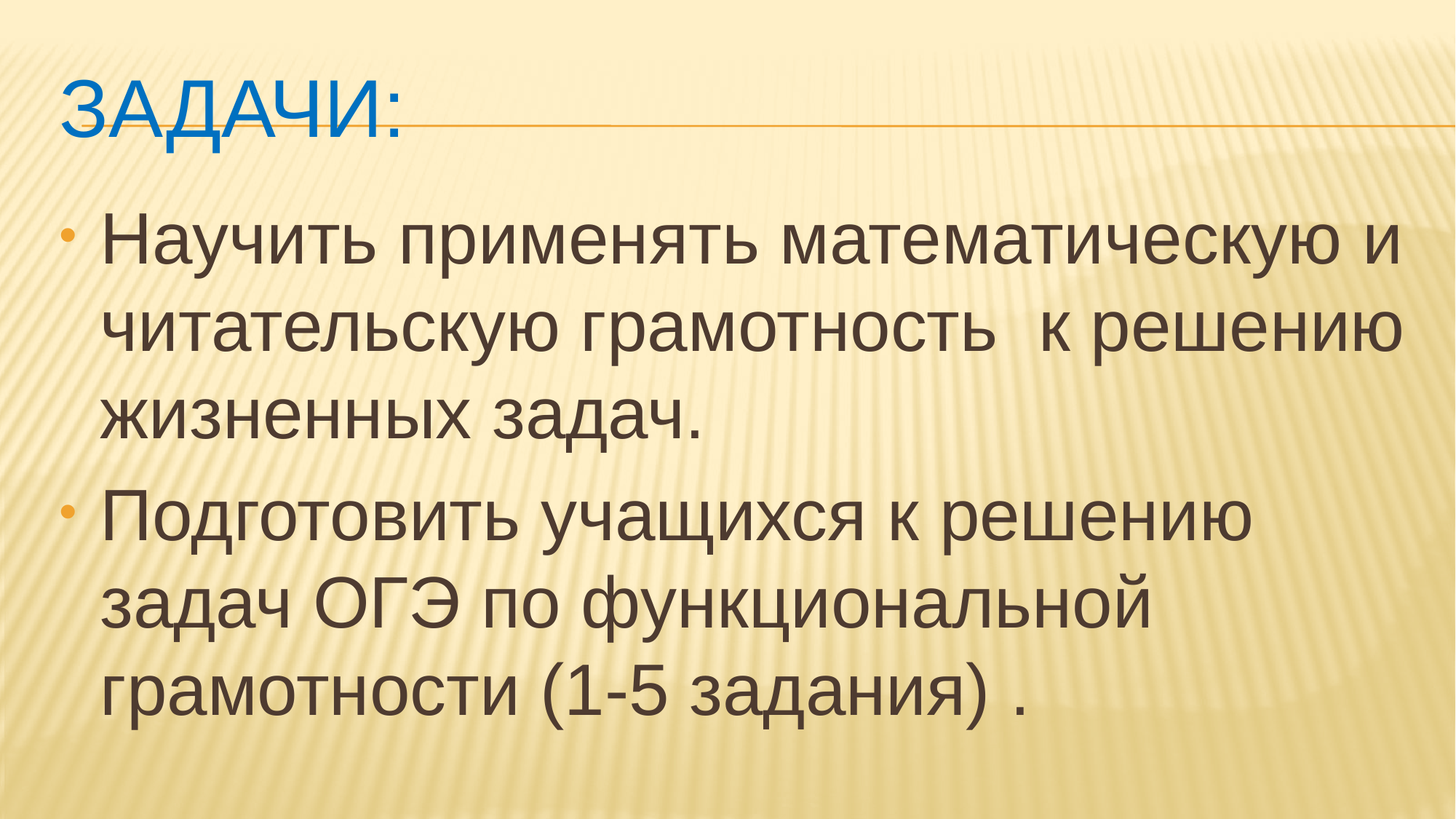

# Задачи:
Научить применять математическую и читательскую грамотность  к решению жизненных задач.
Подготовить учащихся к решению задач ОГЭ по функциональной грамотности (1-5 задания) .